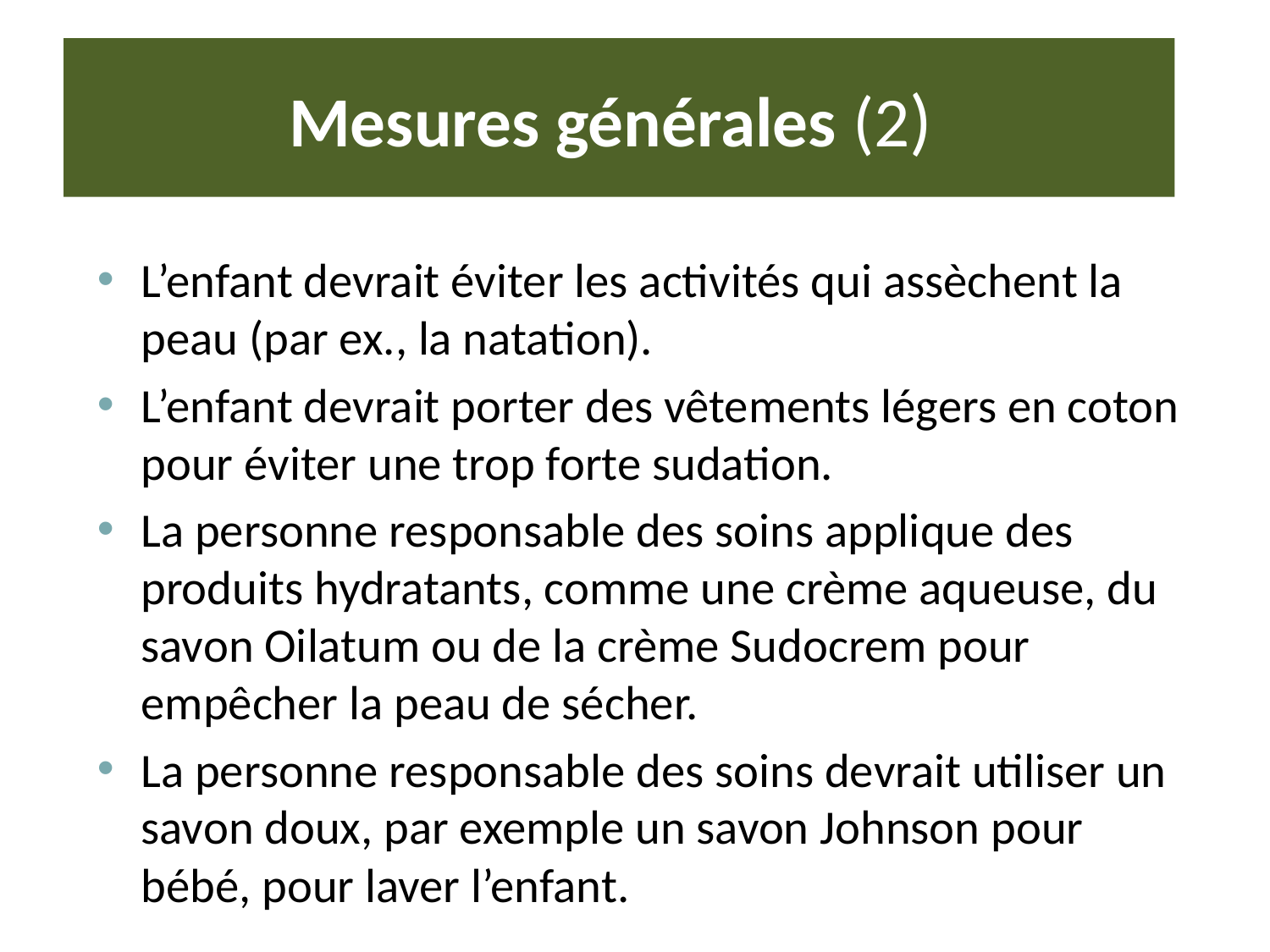

# Mesures générales (2)
L’enfant devrait éviter les activités qui assèchent la peau (par ex., la natation).
L’enfant devrait porter des vêtements légers en coton pour éviter une trop forte sudation.
La personne responsable des soins applique des produits hydratants, comme une crème aqueuse, du savon Oilatum ou de la crème Sudocrem pour empêcher la peau de sécher.
La personne responsable des soins devrait utiliser un savon doux, par exemple un savon Johnson pour bébé, pour laver l’enfant.